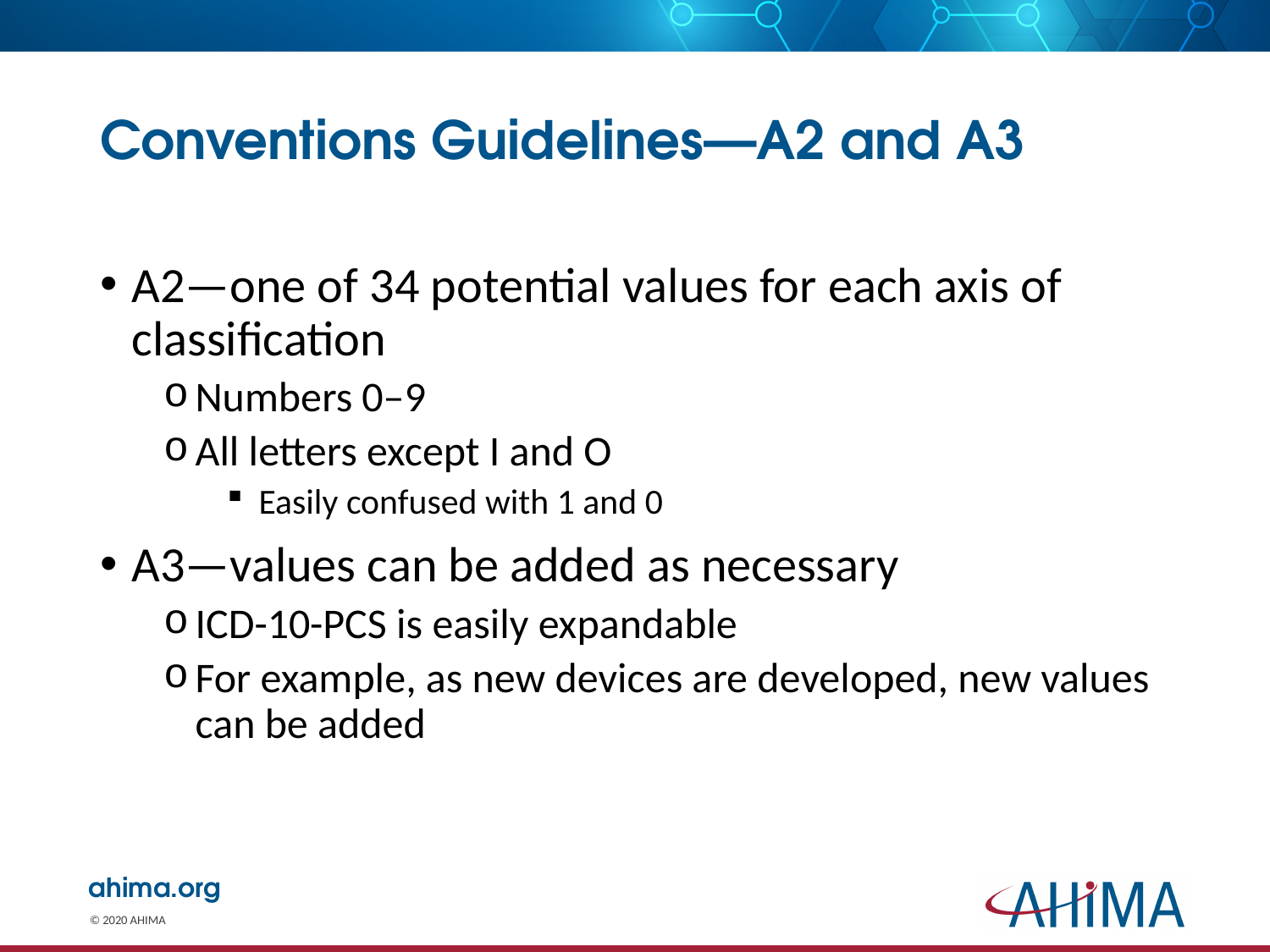

# Conventions Guidelines—A2 and A3
A2—one of 34 potential values for each axis of classification
Numbers 0–9
All letters except I and O
Easily confused with 1 and 0
A3—values can be added as necessary
ICD-10-PCS is easily expandable
For example, as new devices are developed, new values can be added